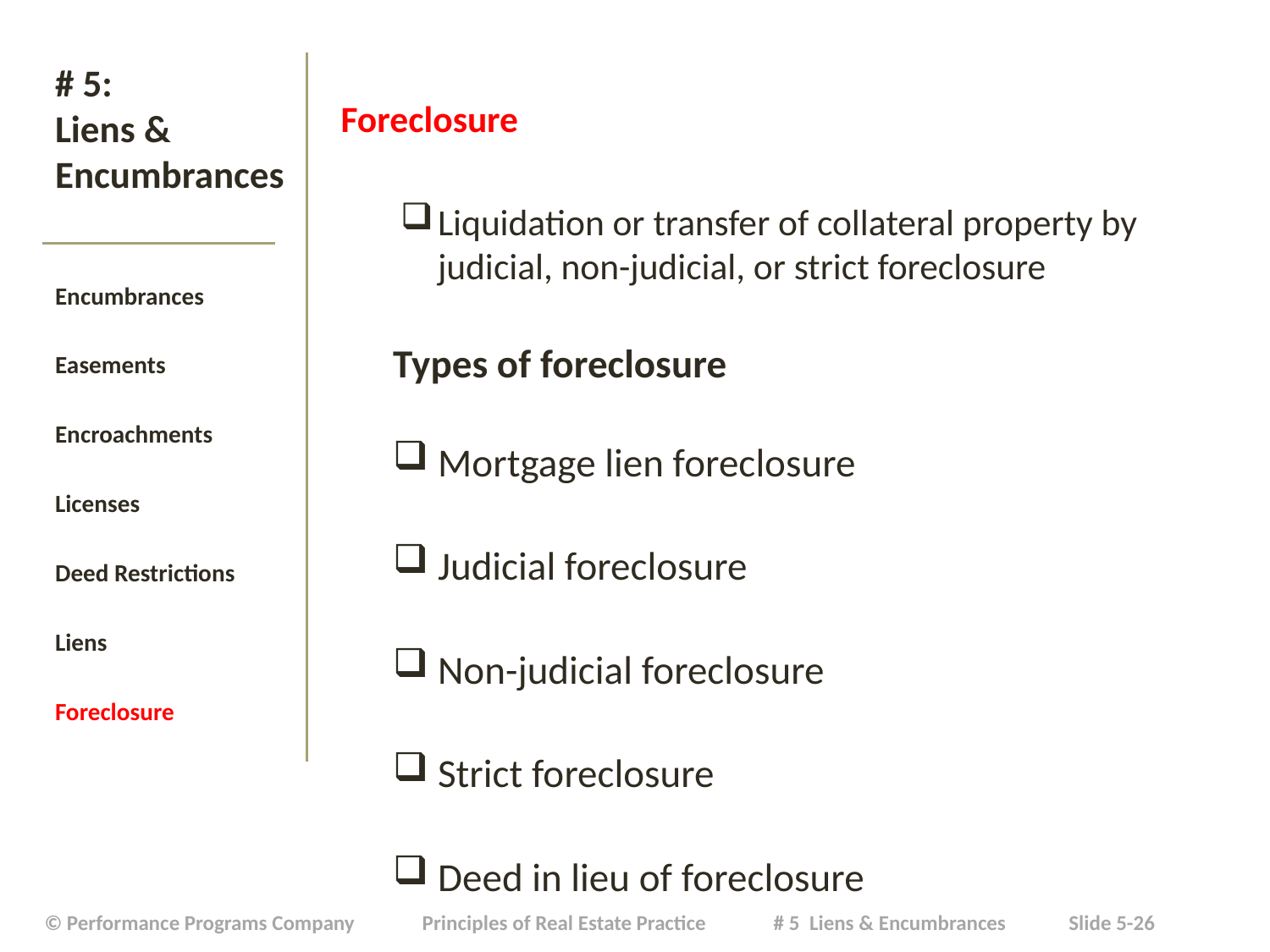

Foreclosure

Liquidation or transfer of collateral property by judicial, non-judicial, or strict foreclosure

Types of foreclosure

Mortgage lien foreclosure
Judicial foreclosure
Non-judicial foreclosure
Strict foreclosure
Deed in lieu of foreclosure

# # 5: Liens & Encumbrances

Encumbrances

Easements

Encroachments

Licenses

Deed Restrictions

Liens

Foreclosure

| © Performance Programs Company Principles of Real Estate Practice # 5 Liens & Encumbrances Slide 5-26 |
| --- |